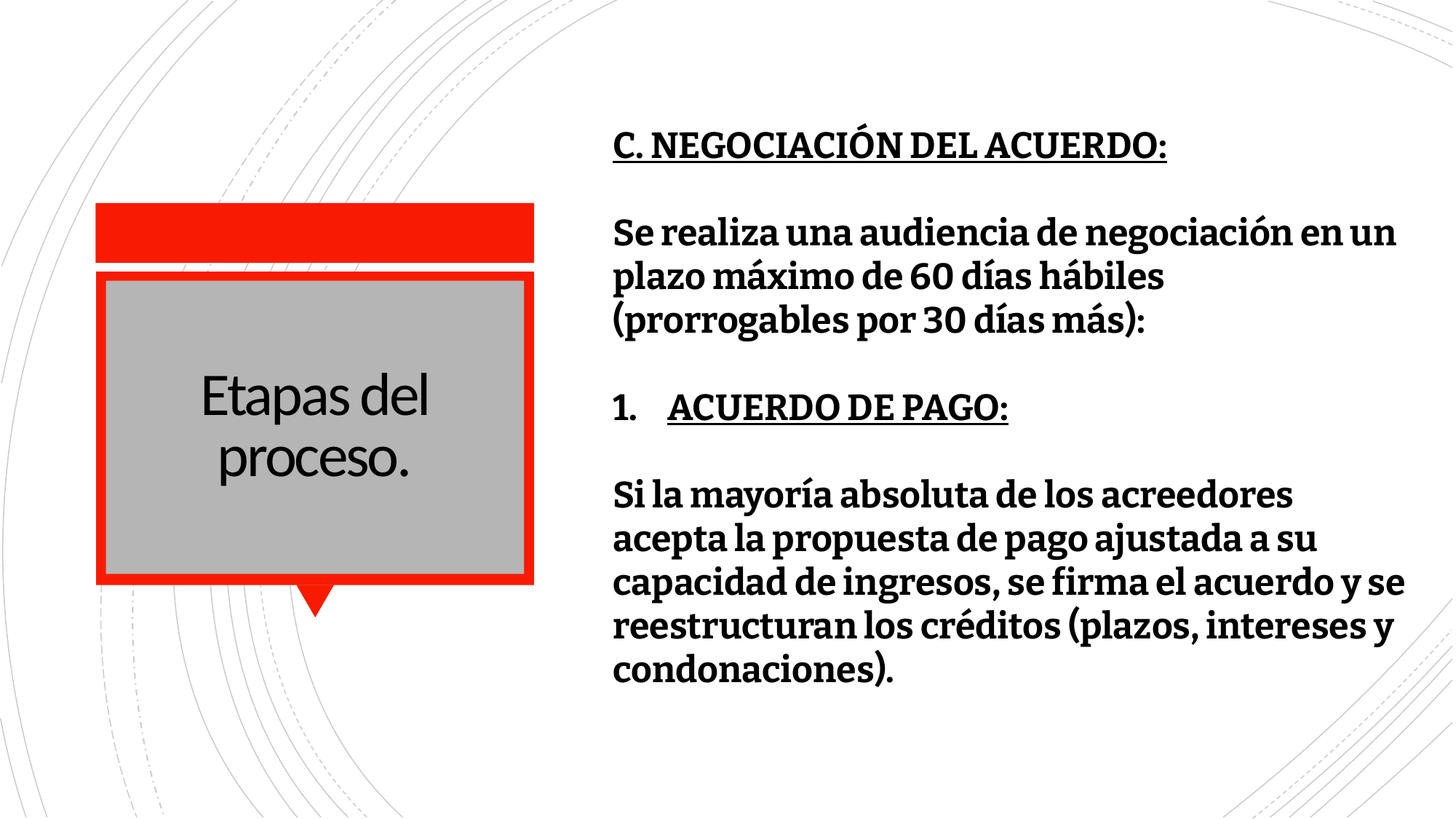

C. NEGOCIACIÓN DEL ACUERDO:

Se realiza una audiencia de negociación en un  plazo máximo de 60 días hábiles (prorrogables por 30 días más):

ACUERDO DE PAGO:

Si la mayoría absoluta de los acreedores acepta la propuesta de pago ajustada a su capacidad de ingresos, se firma el acuerdo y se reestructuran los créditos (plazos, intereses y condonaciones).

# Etapas del proceso.